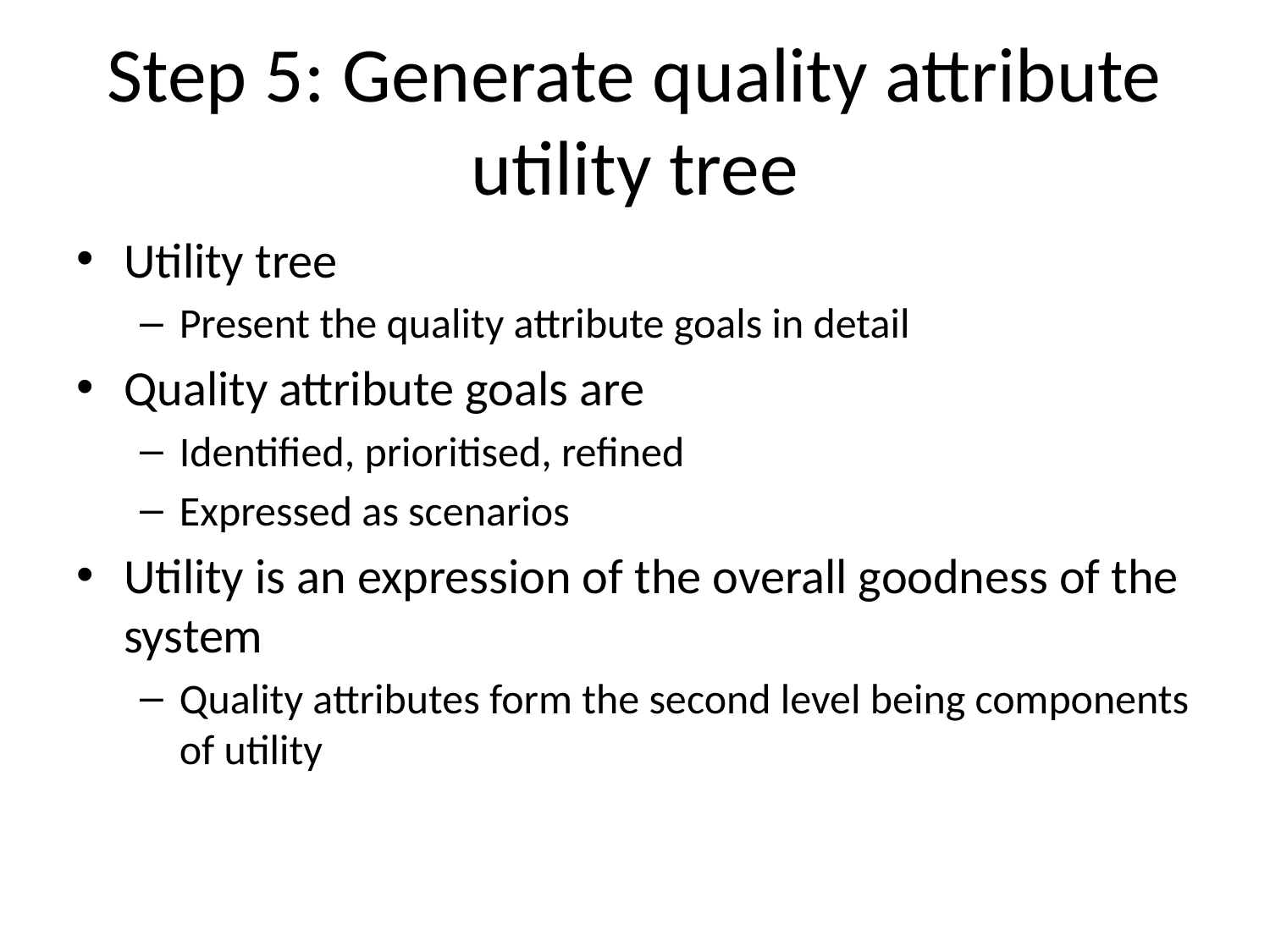

# Step 5: Generate quality attribute utility tree
Utility tree
Present the quality attribute goals in detail
Quality attribute goals are
Identified, prioritised, refined
Expressed as scenarios
Utility is an expression of the overall goodness of the system
Quality attributes form the second level being components of utility